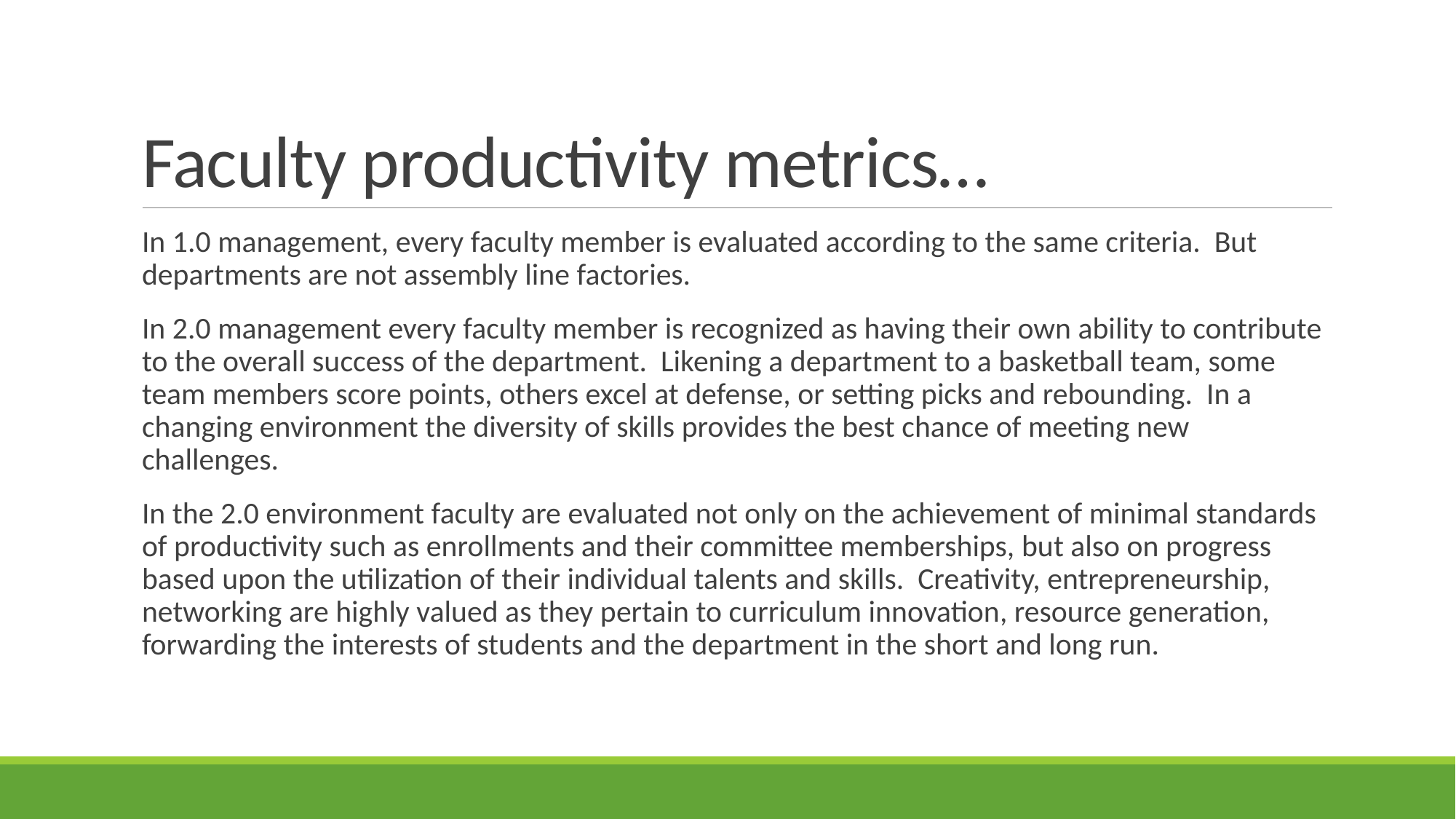

# Faculty productivity metrics…
In 1.0 management, every faculty member is evaluated according to the same criteria.  But departments are not assembly line factories.
In 2.0 management every faculty member is recognized as having their own ability to contribute to the overall success of the department.  Likening a department to a basketball team, some team members score points, others excel at defense, or setting picks and rebounding.  In a changing environment the diversity of skills provides the best chance of meeting new challenges.
In the 2.0 environment faculty are evaluated not only on the achievement of minimal standards of productivity such as enrollments and their committee memberships, but also on progress based upon the utilization of their individual talents and skills.  Creativity, entrepreneurship, networking are highly valued as they pertain to curriculum innovation, resource generation, forwarding the interests of students and the department in the short and long run.